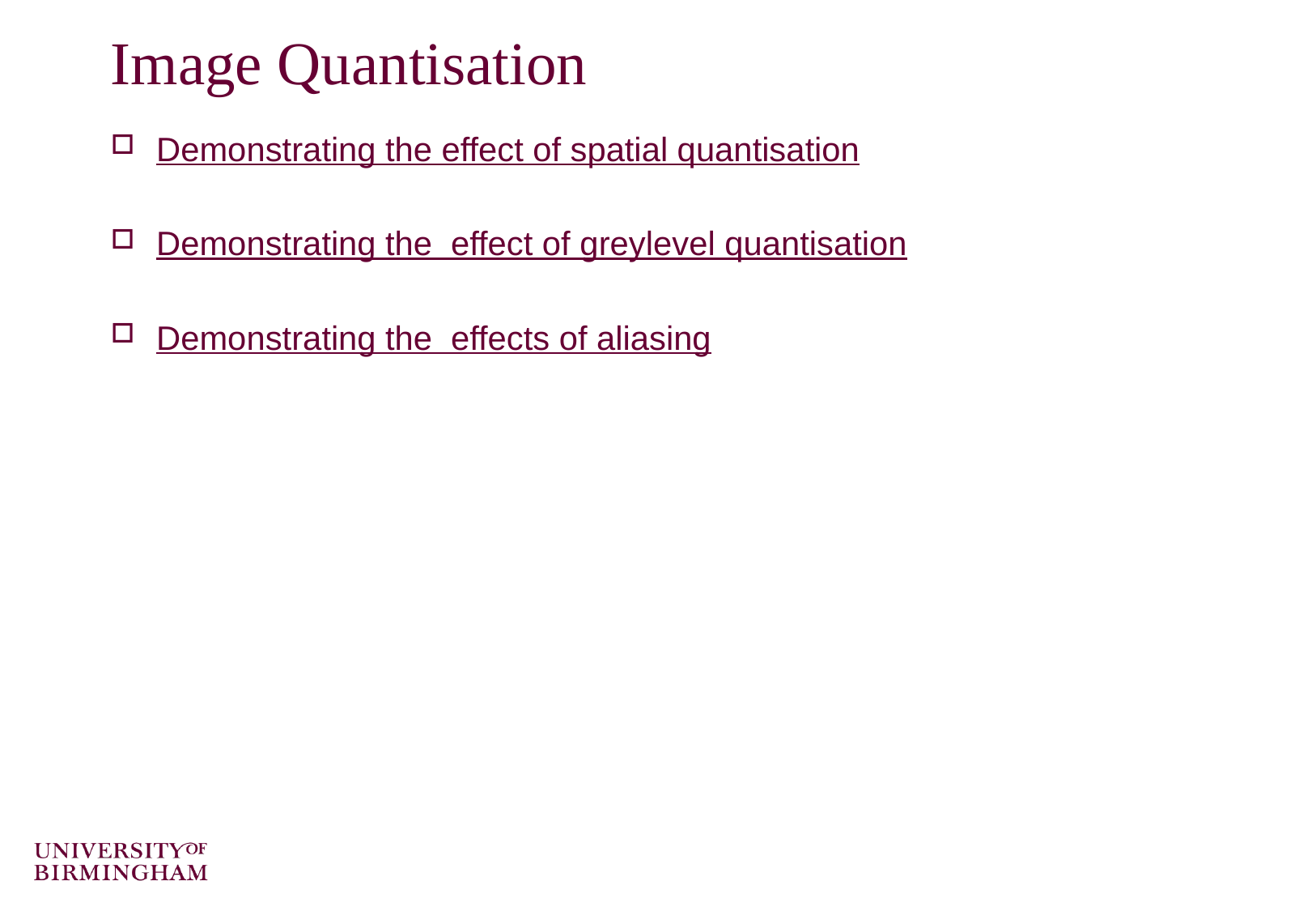

# Image Quantisation
Demonstrating the effect of spatial quantisation

Demonstrating the  effect of greylevel quantisation

Demonstrating the  effects of aliasing